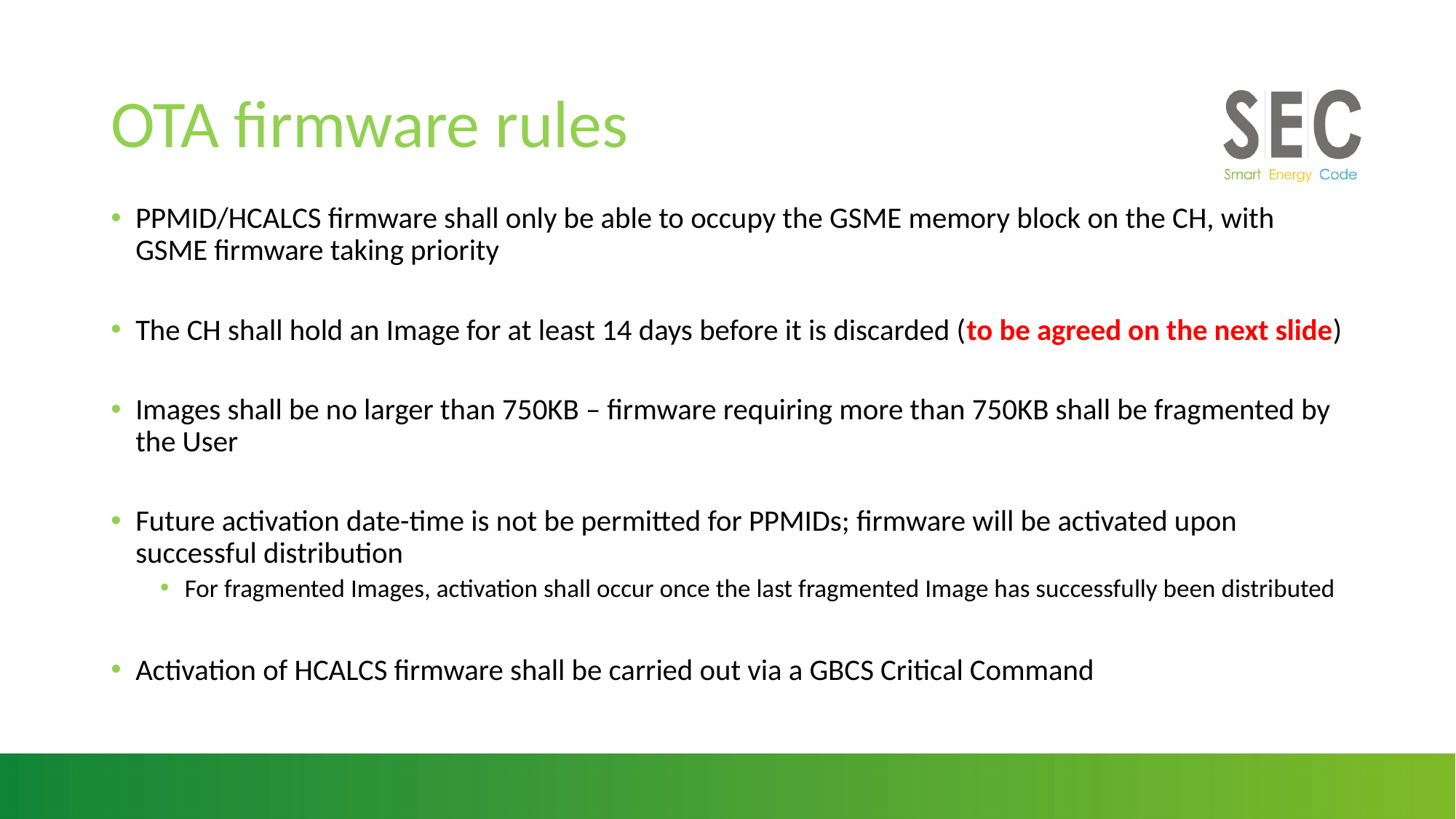

# OTA firmware rules
PPMID/HCALCS firmware shall only be able to occupy the GSME memory block on the CH, with GSME firmware taking priority

The CH shall hold an Image for at least 14 days before it is discarded (to be agreed on the next slide)

Images shall be no larger than 750KB – firmware requiring more than 750KB shall be fragmented by the User

Future activation date-time is not be permitted for PPMIDs; firmware will be activated upon successful distribution
For fragmented Images, activation shall occur once the last fragmented Image has successfully been distributed

Activation of HCALCS firmware shall be carried out via a GBCS Critical Command